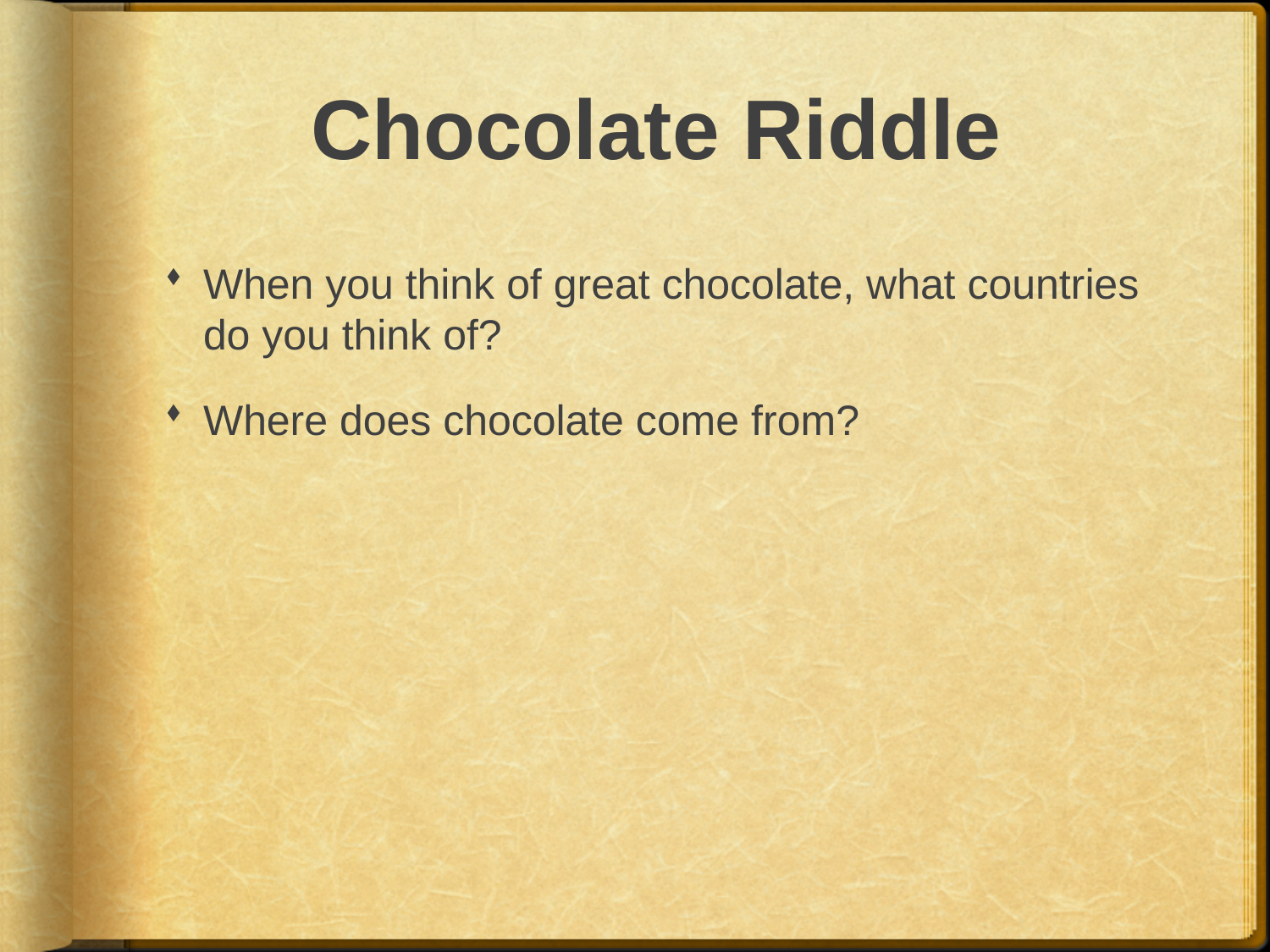

# Chocolate Riddle
When you think of great chocolate, what countries do you think of?
Where does chocolate come from?